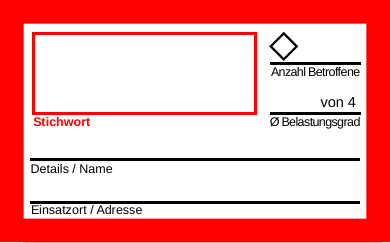

Anzahl Betroffene
von 4
Ø Belastungsgrad
Stichwort
Details / Name
Einsatzort / Adresse